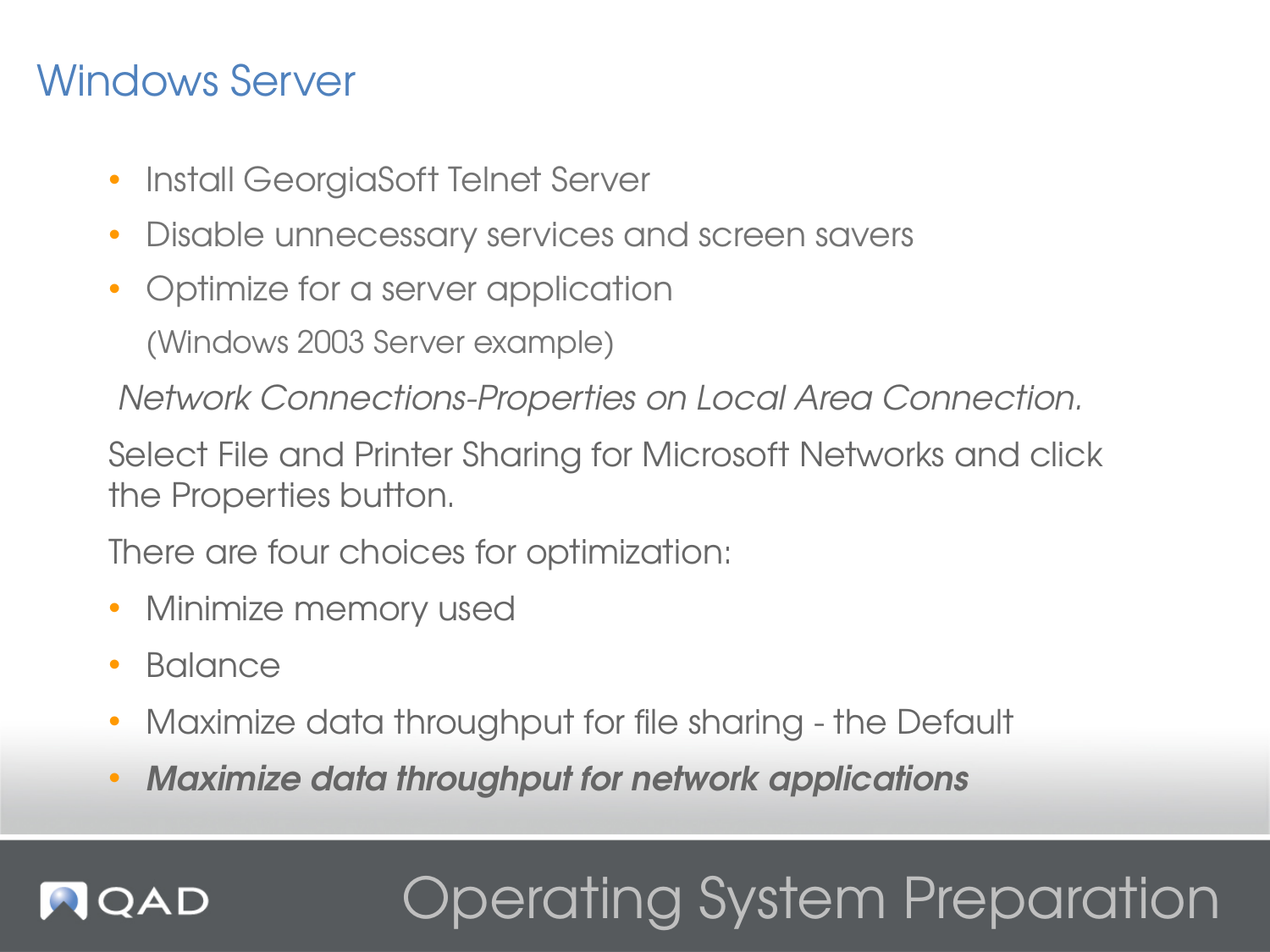

Windows Server
Install GeorgiaSoft Telnet Server
Disable unnecessary services and screen savers
Optimize for a server application
(Windows 2003 Server example)
 Network Connections-Properties on Local Area Connection.
Select File and Printer Sharing for Microsoft Networks and click the Properties button.
There are four choices for optimization:
Minimize memory used
Balance
Maximize data throughput for file sharing - the Default
Maximize data throughput for network applications

# Operating System Preparation